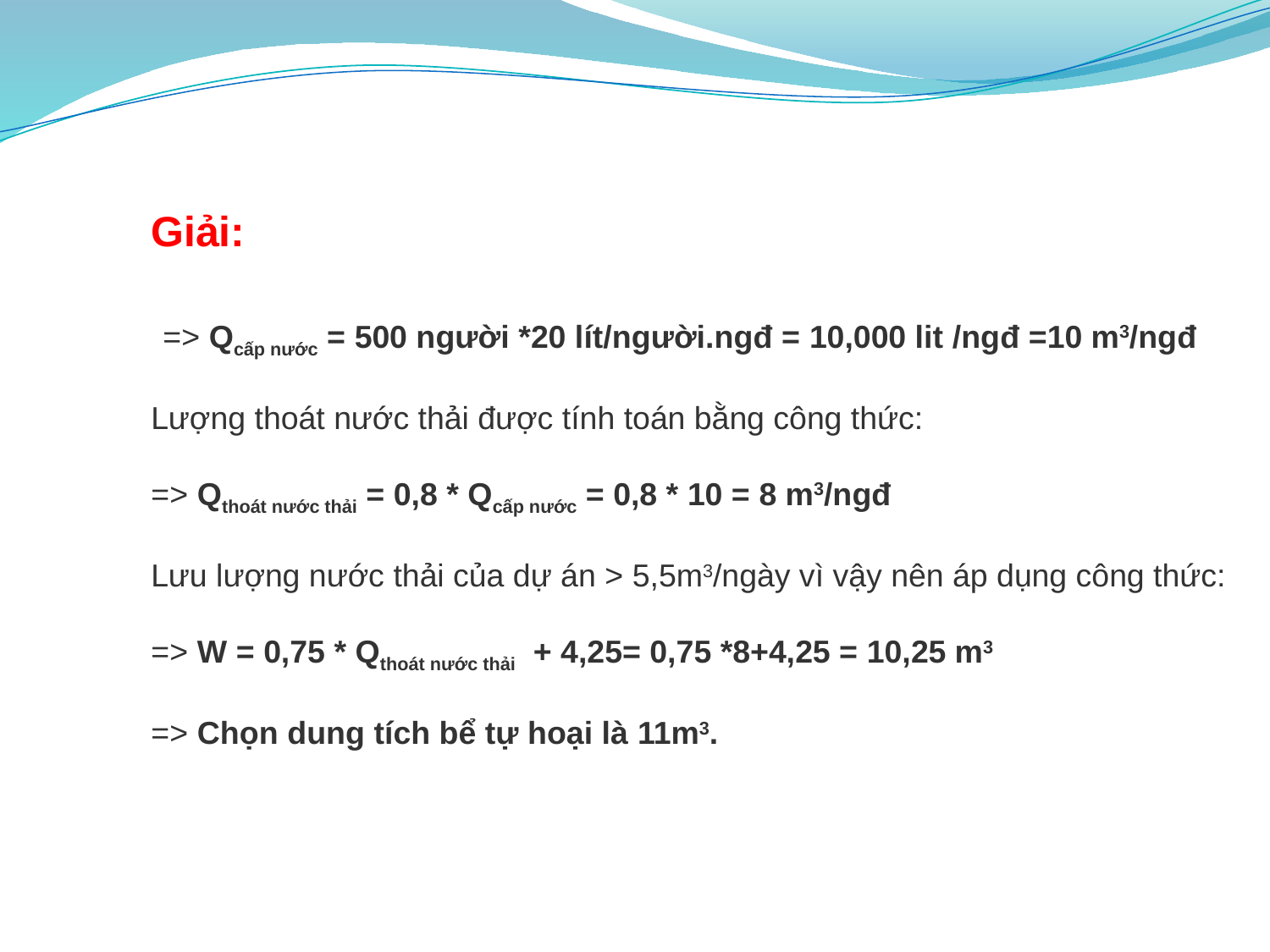

Giải:

 => Qcấp nước = 500 người *20 lít/người.ngđ = 10,000 lit /ngđ =10 m3/ngđ

Lượng thoát nước thải được tính toán bằng công thức:

=> Qthoát nước thải = 0,8 * Qcấp nước = 0,8 * 10 = 8 m3/ngđ

Lưu lượng nước thải của dự án > 5,5m3/ngày vì vậy nên áp dụng công thức:

=> W = 0,75 * Qthoát nước thải  + 4,25= 0,75 *8+4,25 = 10,25 m3

=> Chọn dung tích bể tự hoại là 11m3.